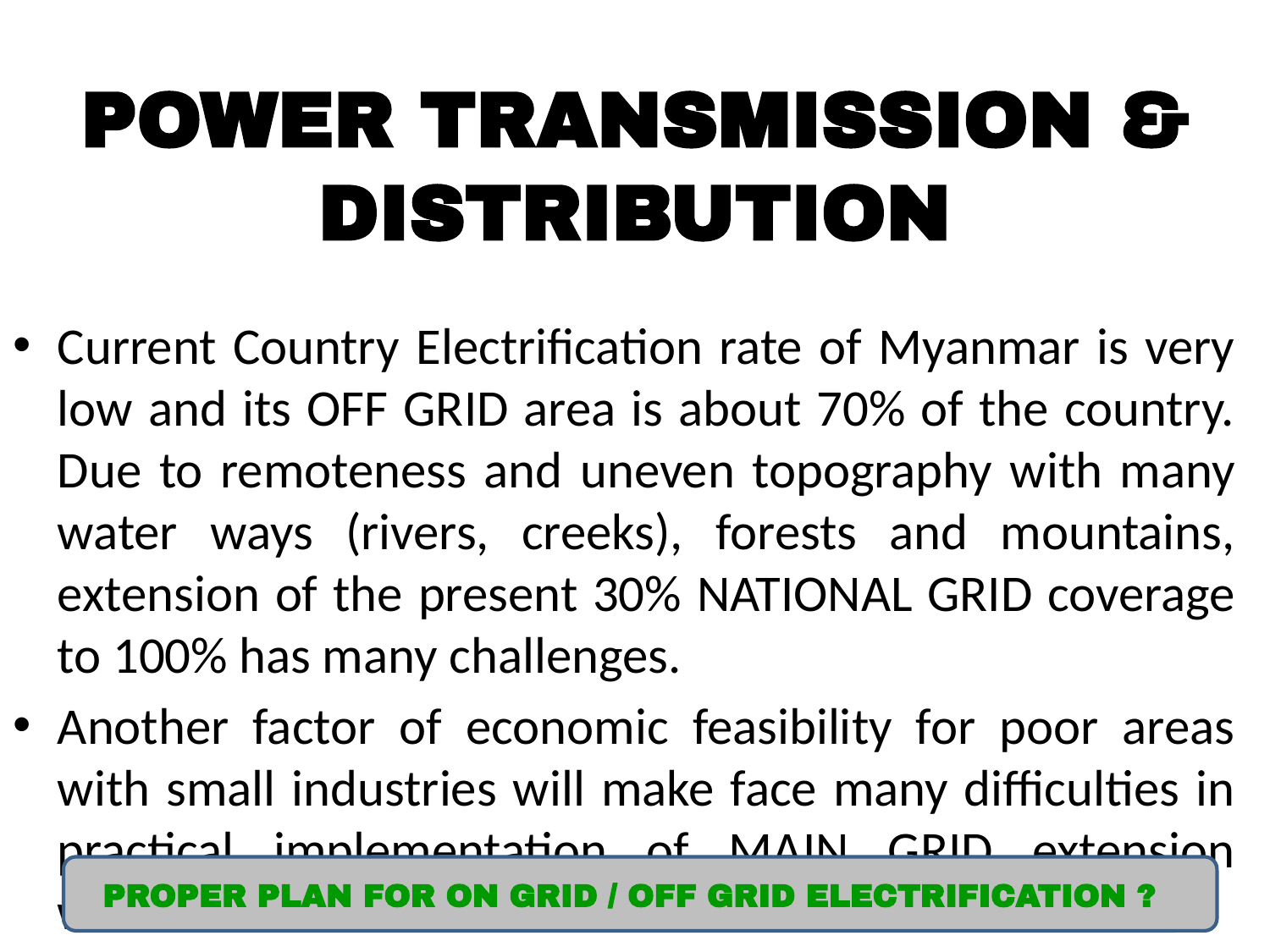

# POWER TRANSMISSION & DISTRIBUTION
Current Country Electrification rate of Myanmar is very low and its OFF GRID area is about 70% of the country. Due to remoteness and uneven topography with many water ways (rivers, creeks), forests and mountains, extension of the present 30% NATIONAL GRID coverage to 100% has many challenges.
Another factor of economic feasibility for poor areas with small industries will make face many difficulties in practical implementation of MAIN GRID extension works.

PROPER PLAN FOR ON GRID / OFF GRID ELECTRIFICATION ?